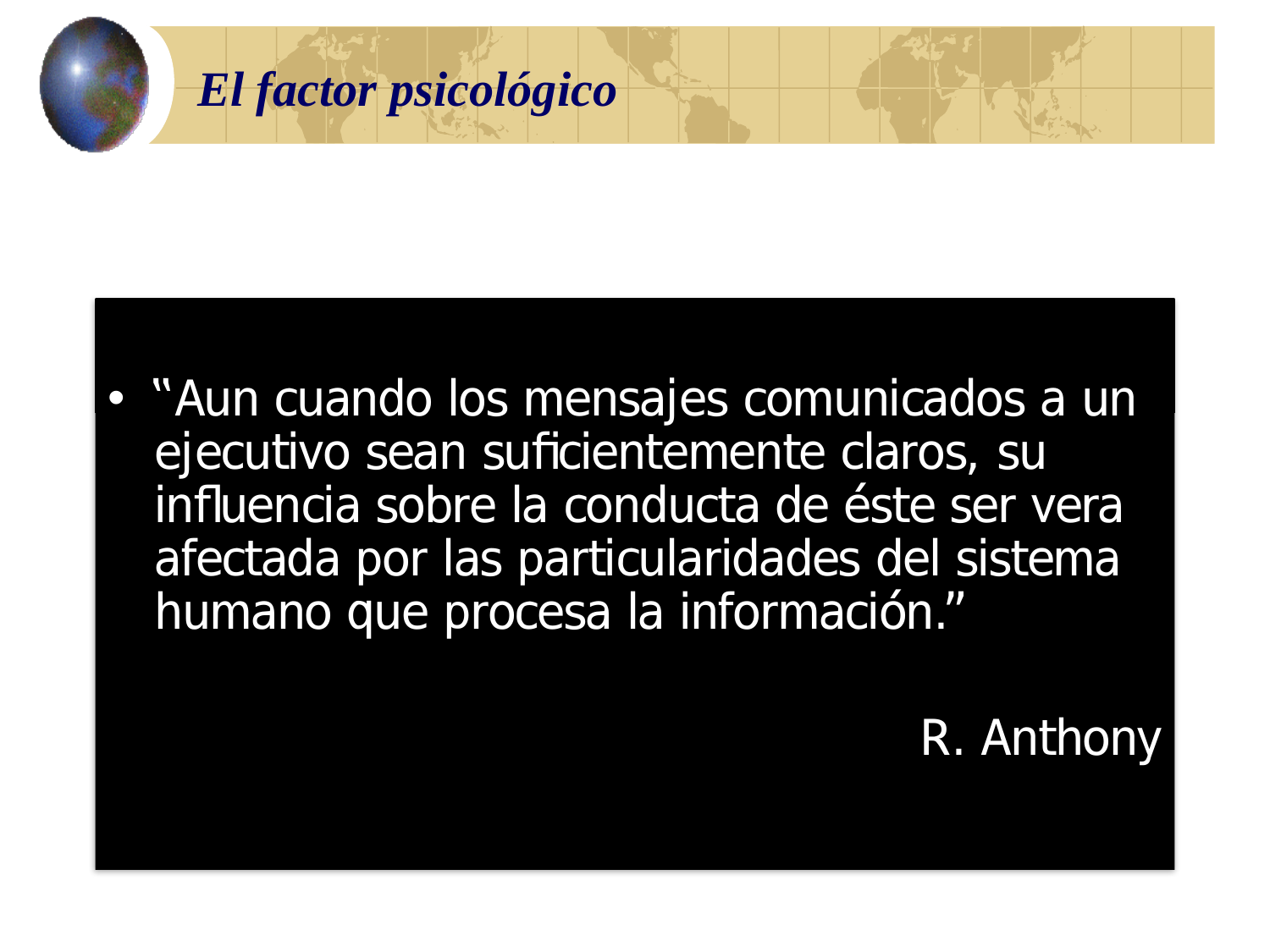

# El factor psicológico

“Aun cuando los mensajes comunicados a un ejecutivo sean suficientemente claros, su influencia sobre la conducta de éste ser vera afectada por las particularidades del sistema humano que procesa la información.”

R. Anthony